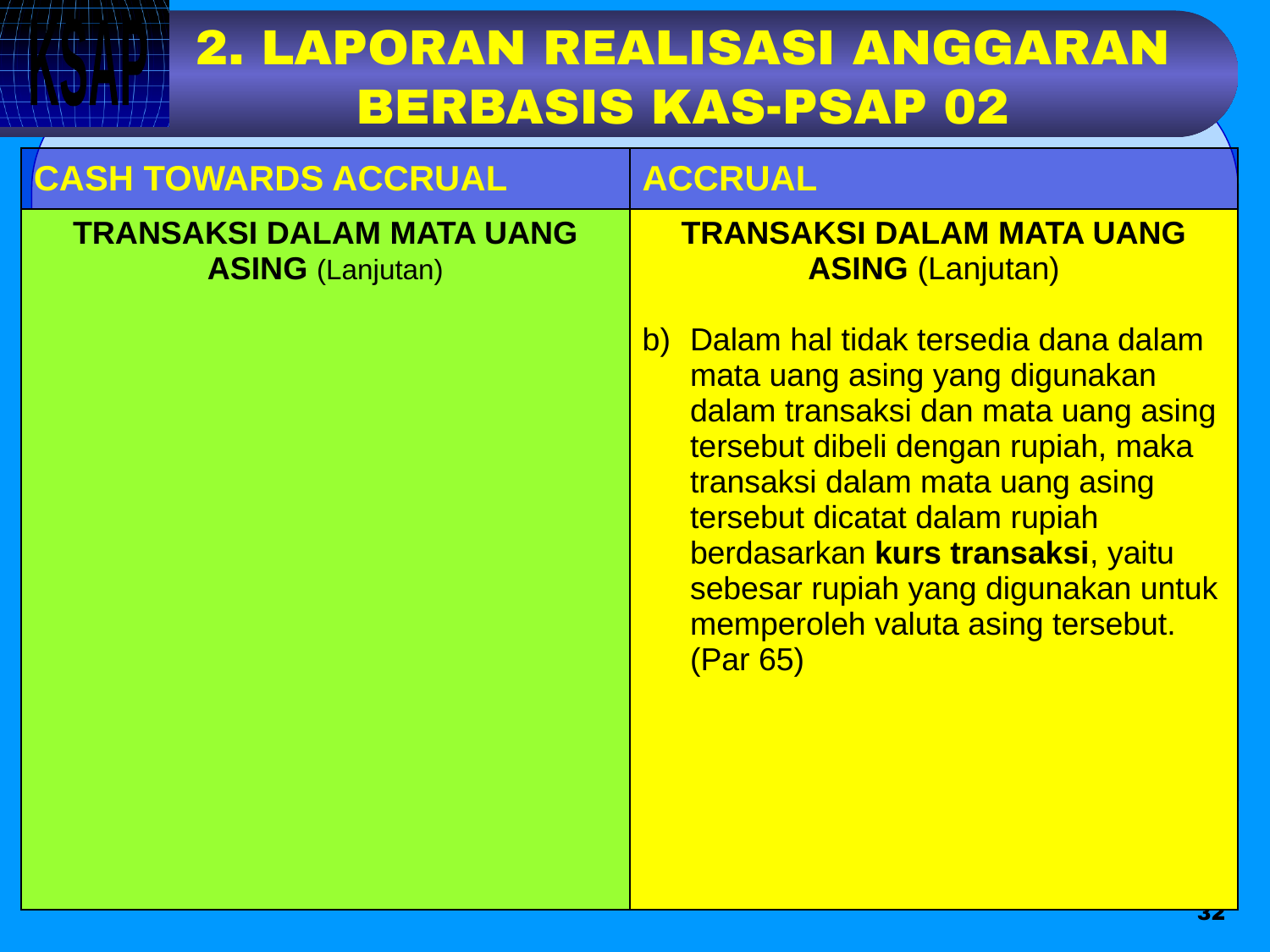

# 2. LAPORAN REALISASI ANGGARAN BERBASIS KAS-PSAP 02
| CASH TOWARDS ACCRUAL | ACCRUAL |
| --- | --- |
| TRANSAKSI DALAM MATA UANG ASING (Lanjutan) | TRANSAKSI DALAM MATA UANG ASING (Lanjutan) Dalam hal tidak tersedia dana dalam mata uang asing yang digunakan dalam transaksi dan mata uang asing tersebut dibeli dengan rupiah, maka transaksi dalam mata uang asing tersebut dicatat dalam rupiah berdasarkan kurs transaksi, yaitu sebesar rupiah yang digunakan untuk memperoleh valuta asing tersebut. (Par 65) |
32